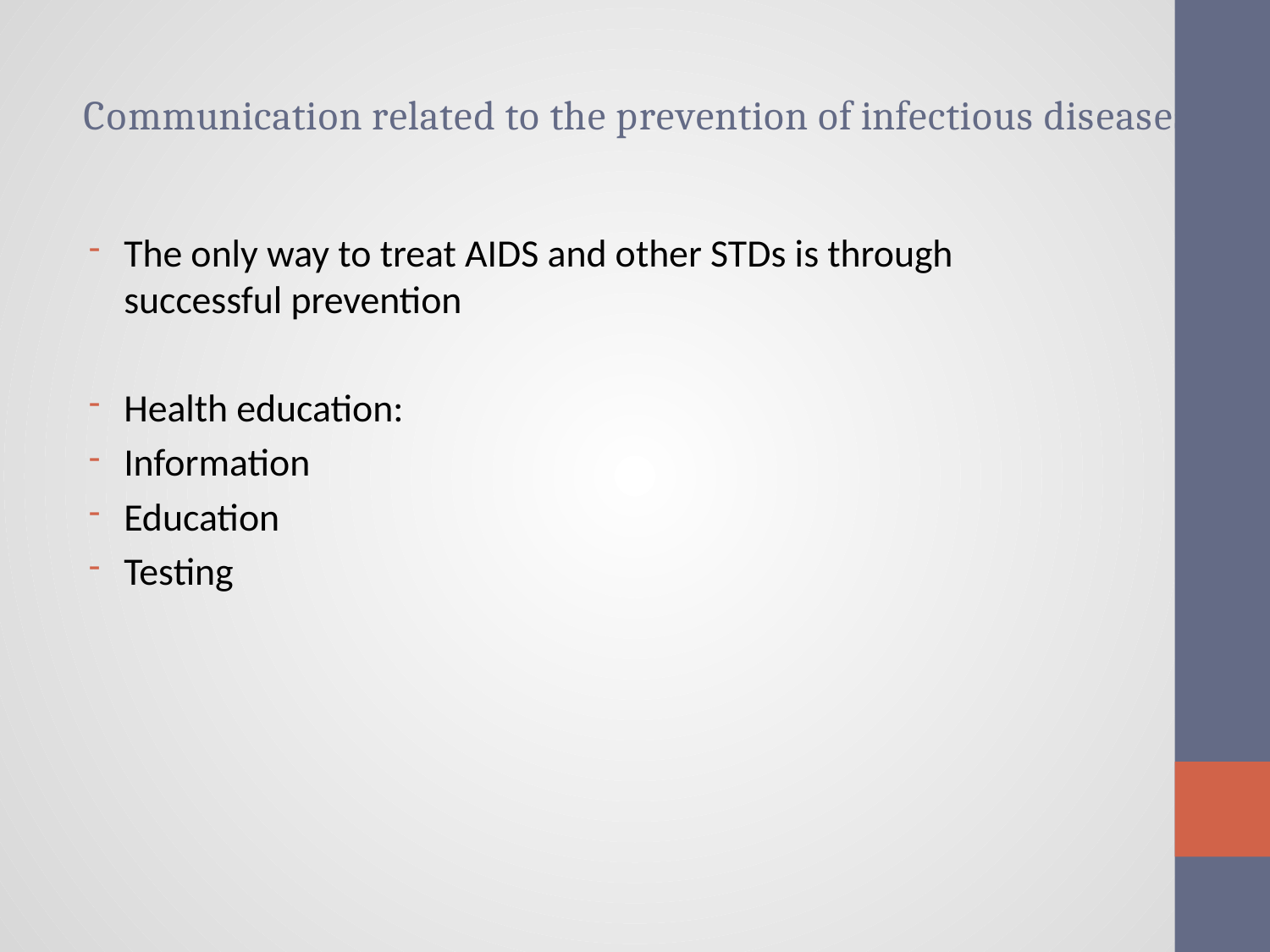

# Communication related to the prevention of infectious diseases
The only way to treat AIDS and other STDs is through successful prevention

Health education:
Information
Education
Testing